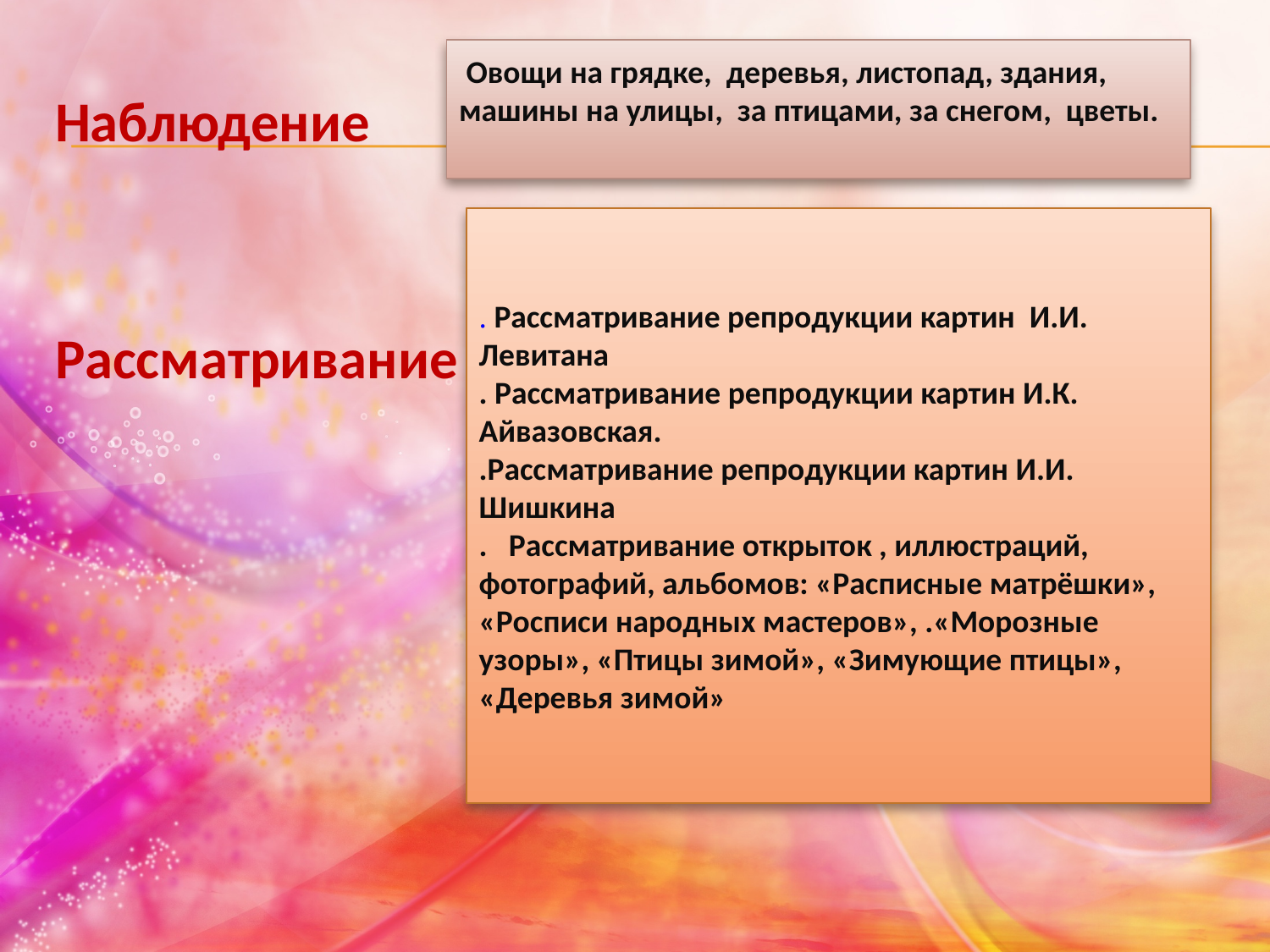

Наблюдение

Рассматривание

 Овощи на грядке,  деревья, листопад, здания, машины на улицы,  за птицами, за снегом,  цветы.

. Рассматривание репродукции картин  И.И. Левитана
. Рассматривание репродукции картин И.К. Айвазовская.
.Рассматривание репродукции картин И.И. Шишкина
.   Рассматривание открыток , иллюстраций, фотографий, альбомов: «Расписные матрёшки», «Росписи народных мастеров», .«Морозные узоры», «Птицы зимой», «Зимующие птицы», «Деревья зимой»